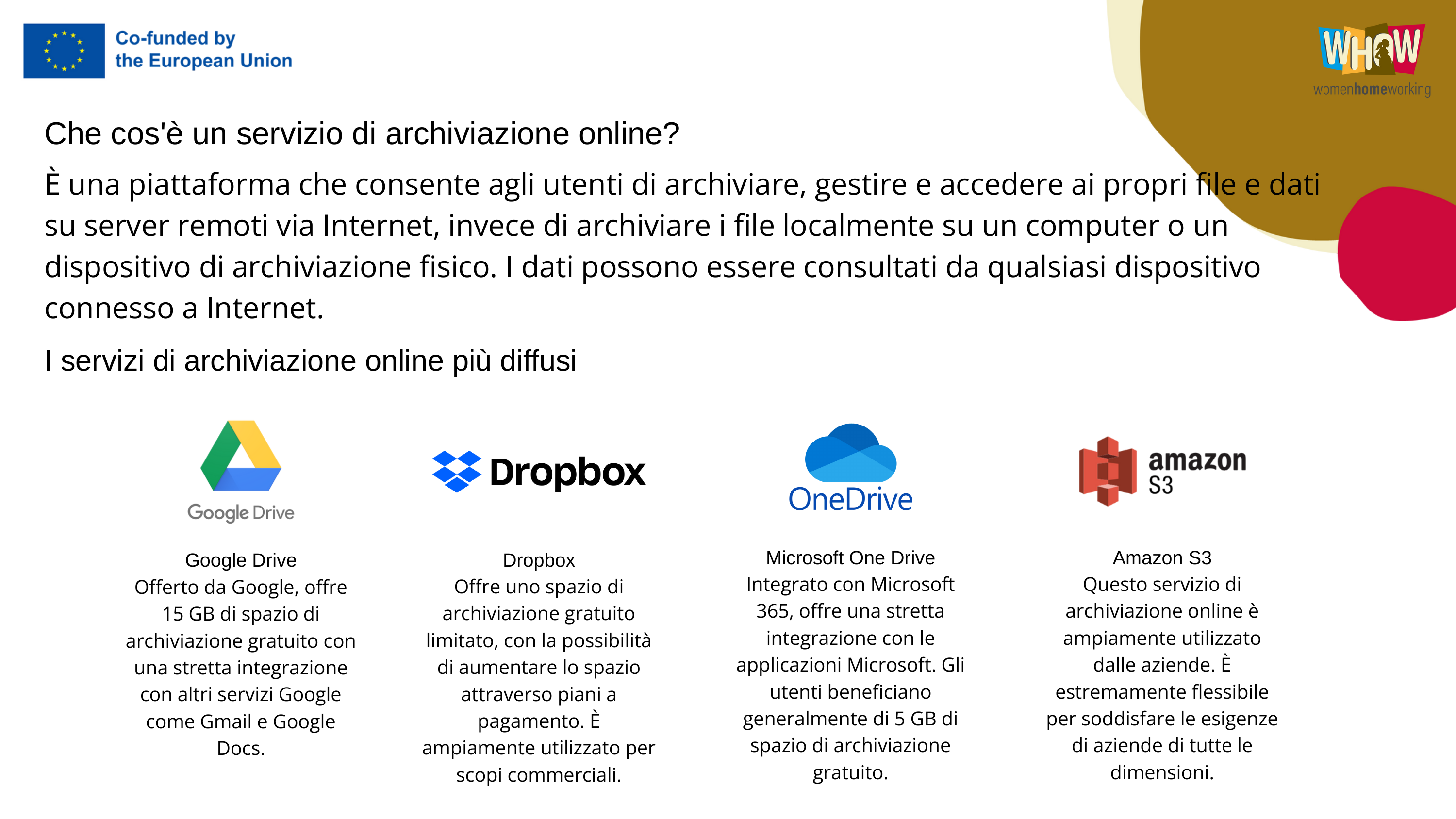

Che cos'è un servizio di archiviazione online?
È una piattaforma che consente agli utenti di archiviare, gestire e accedere ai propri file e dati su server remoti via Internet, invece di archiviare i file localmente su un computer o un dispositivo di archiviazione fisico. I dati possono essere consultati da qualsiasi dispositivo connesso a Internet.
I servizi di archiviazione online più diffusi

Google Drive
Offerto da Google, offre 15 GB di spazio di archiviazione gratuito con una stretta integrazione con altri servizi Google come Gmail e Google Docs.
Microsoft One Drive
Integrato con Microsoft 365, offre una stretta integrazione con le applicazioni Microsoft. Gli utenti beneficiano generalmente di 5 GB di spazio di archiviazione gratuito.
Amazon S3
Questo servizio di archiviazione online è ampiamente utilizzato dalle aziende. È estremamente flessibile per soddisfare le esigenze di aziende di tutte le dimensioni.
Dropbox
Offre uno spazio di archiviazione gratuito limitato, con la possibilità di aumentare lo spazio attraverso piani a pagamento. È ampiamente utilizzato per scopi commerciali.